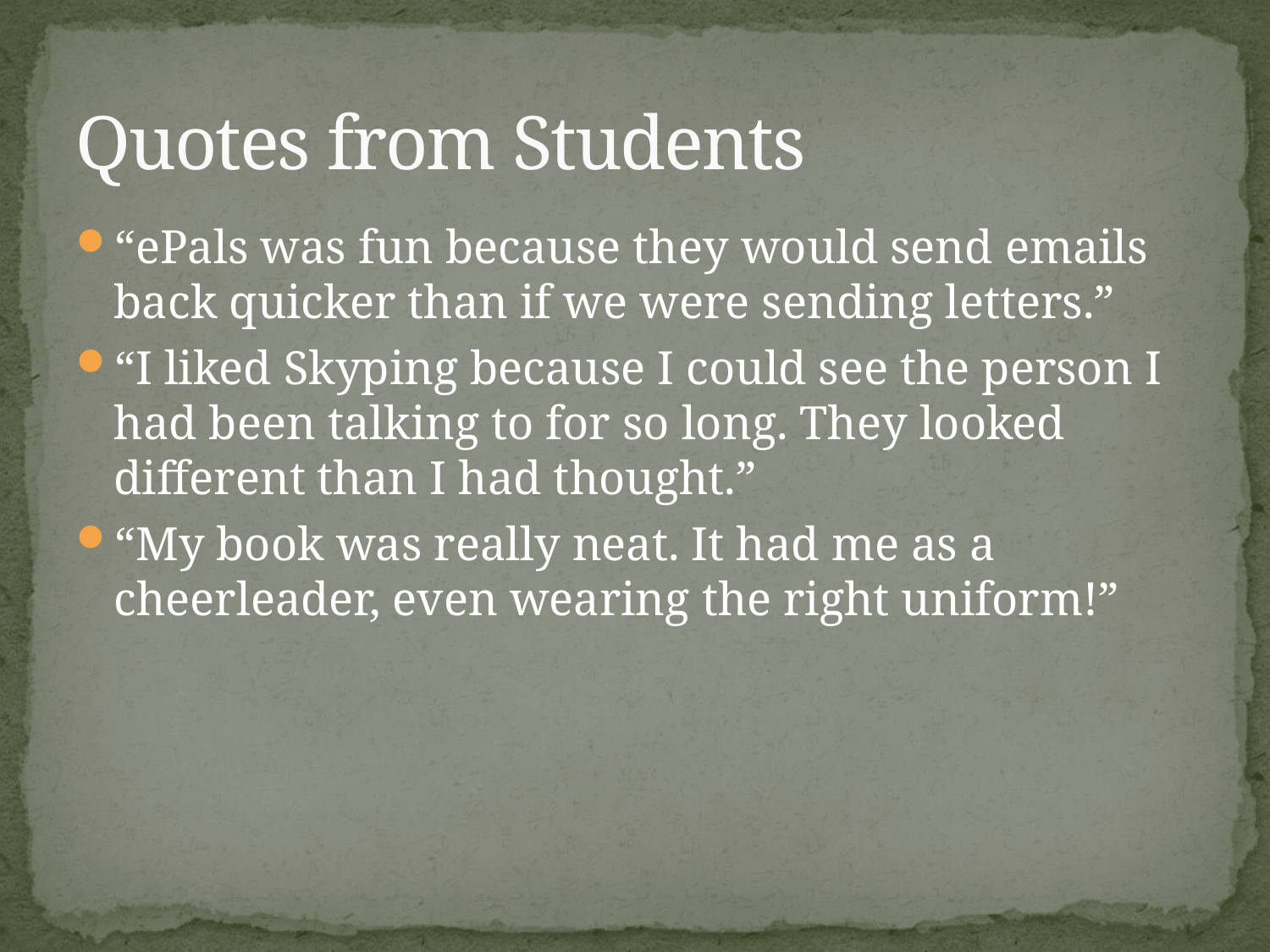

# Quotes from Students
“ePals was fun because they would send emails back quicker than if we were sending letters.”
“I liked Skyping because I could see the person I had been talking to for so long. They looked different than I had thought.”
“My book was really neat. It had me as a cheerleader, even wearing the right uniform!”